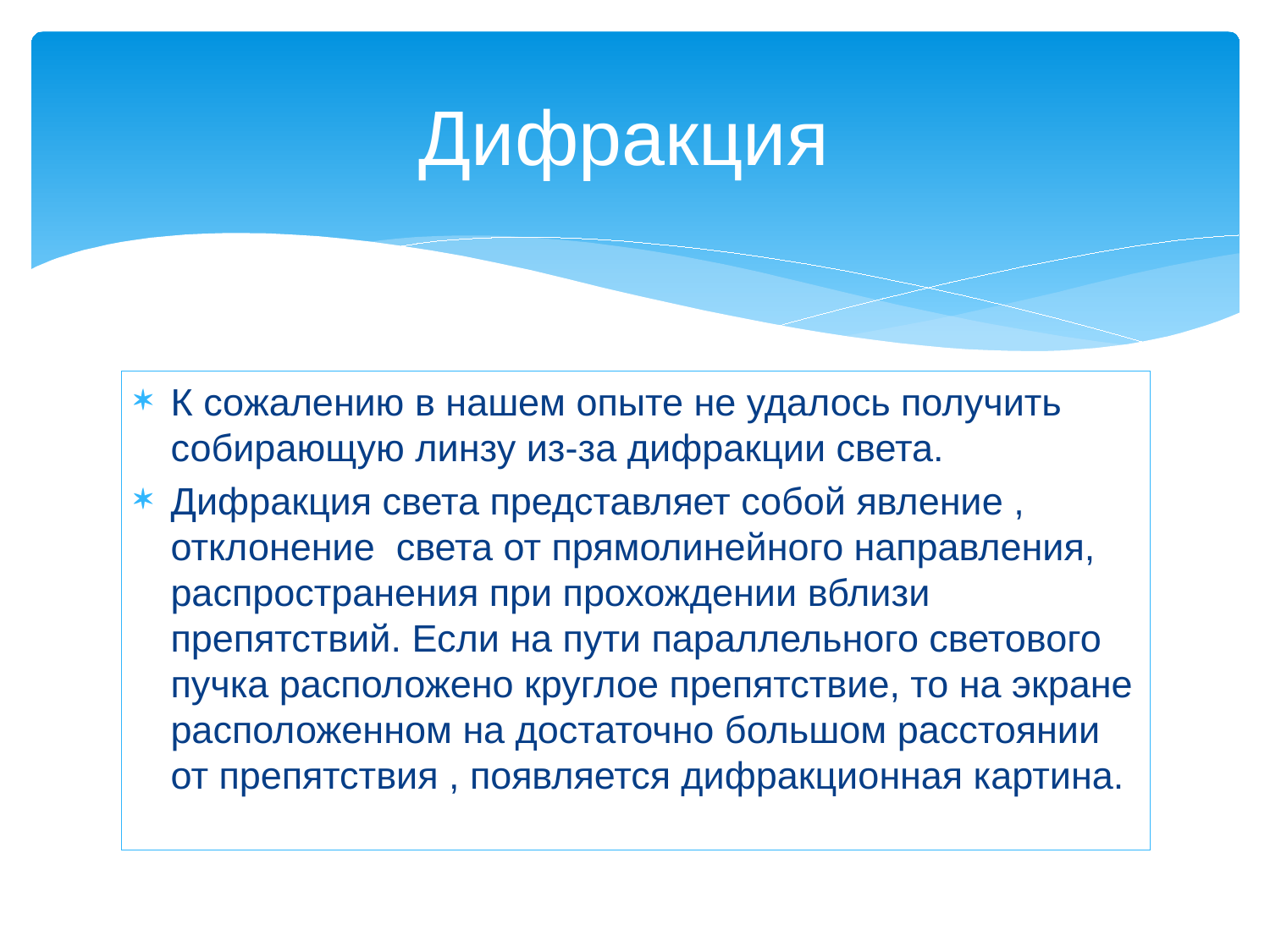

# Дифракция
К сожалению в нашем опыте не удалось получить собирающую линзу из-за дифракции света.
Дифракция света представляет собой явление , отклонение  света от прямолинейного направления, распространения при прохождении вблизи препятствий. Если на пути параллельного светового пучка расположено круглое препятствие, то на экране расположенном на достаточно большом расстоянии от препятствия , появляется дифракционная картина.